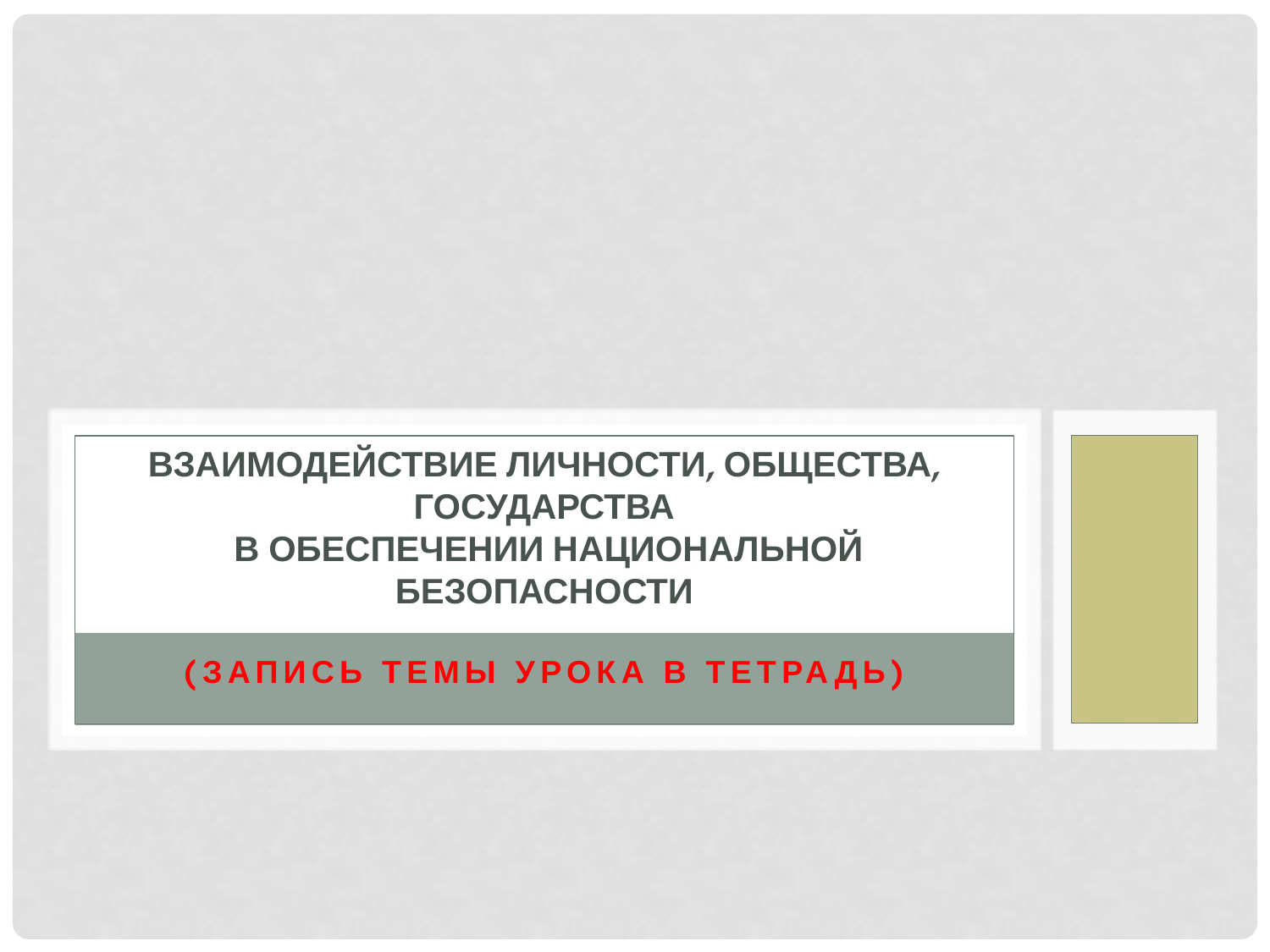

# Взаимодействие личности, общества, государства в обеспечении национальной безопасности
(запись темы урока в тетрадь)